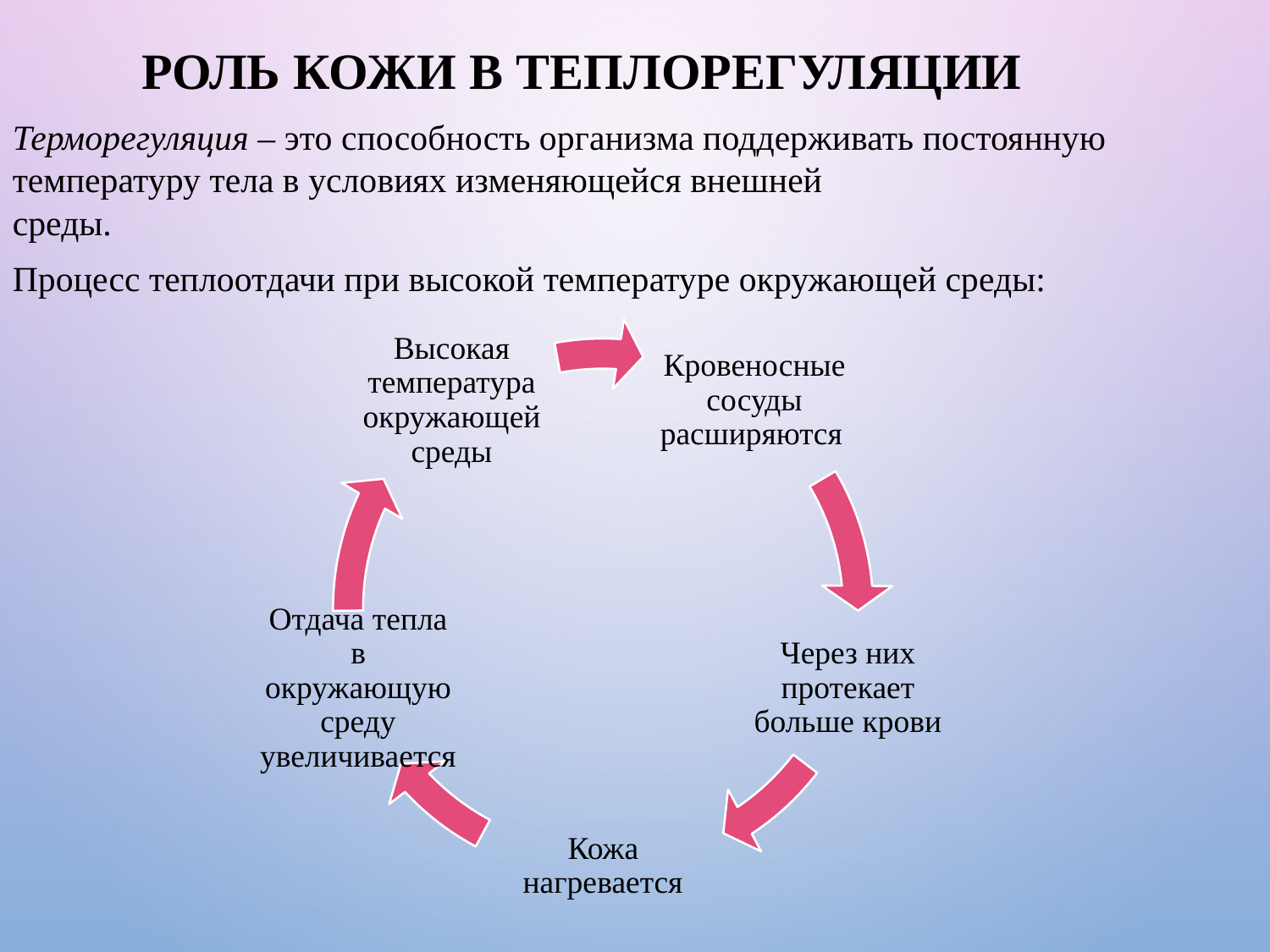

# Роль кожи в теплорегуляции
Терморегуляция – это способность организма поддерживать постоянную температуру тела в условиях изменяющейся внешней
среды.

Процесс теплоотдачи при высокой температуре окружающей среды:
Кровеносные сосуды расширяются
Через них протекает больше крови
Кожа нагревается
Отдача тепла в окружающую среду увеличивается
Высокая температура окружающей среды